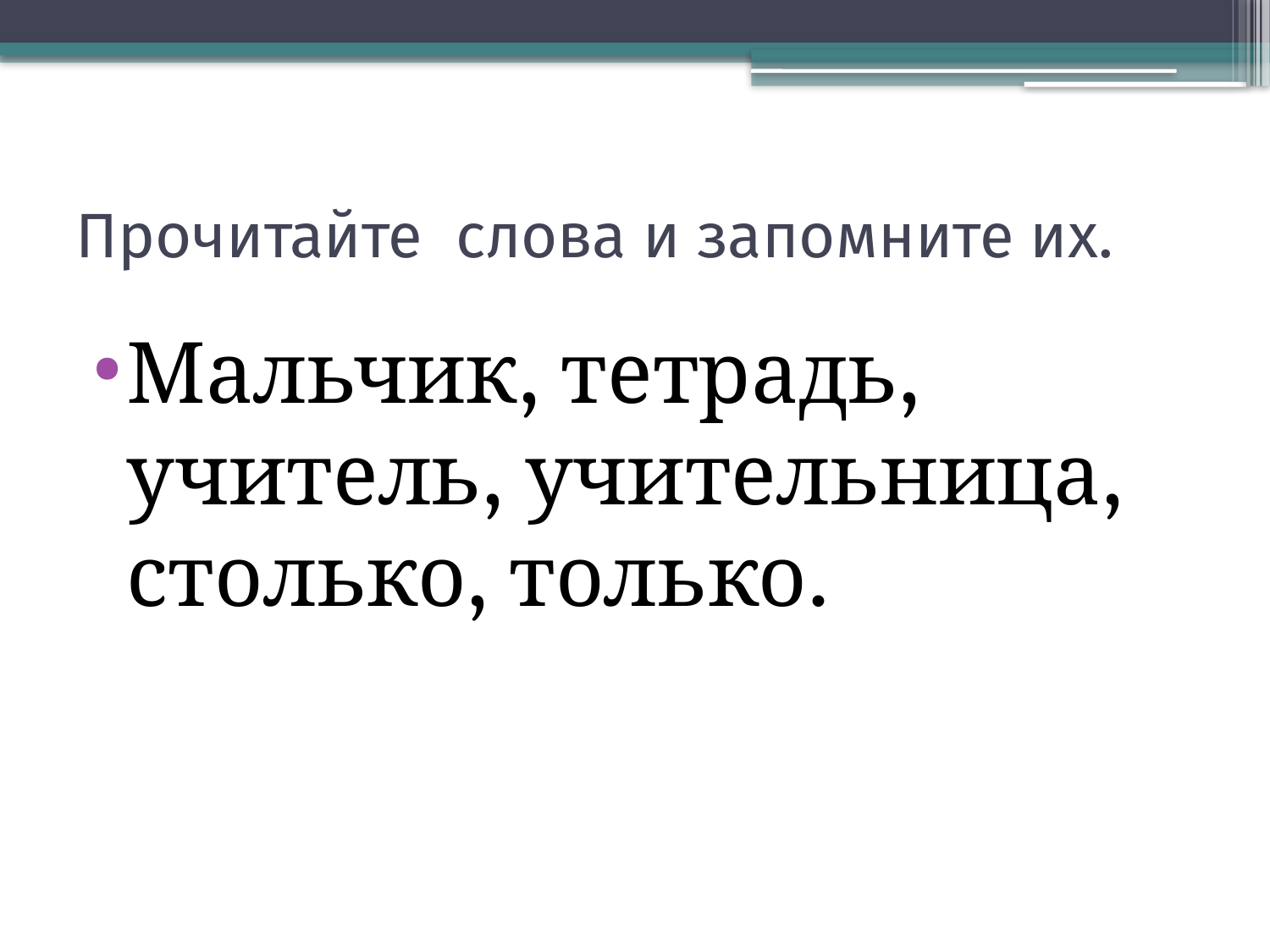

# Прочитайте  слова и запомните их.
Мальчик, тетрадь, учитель, учительница, столько, только.